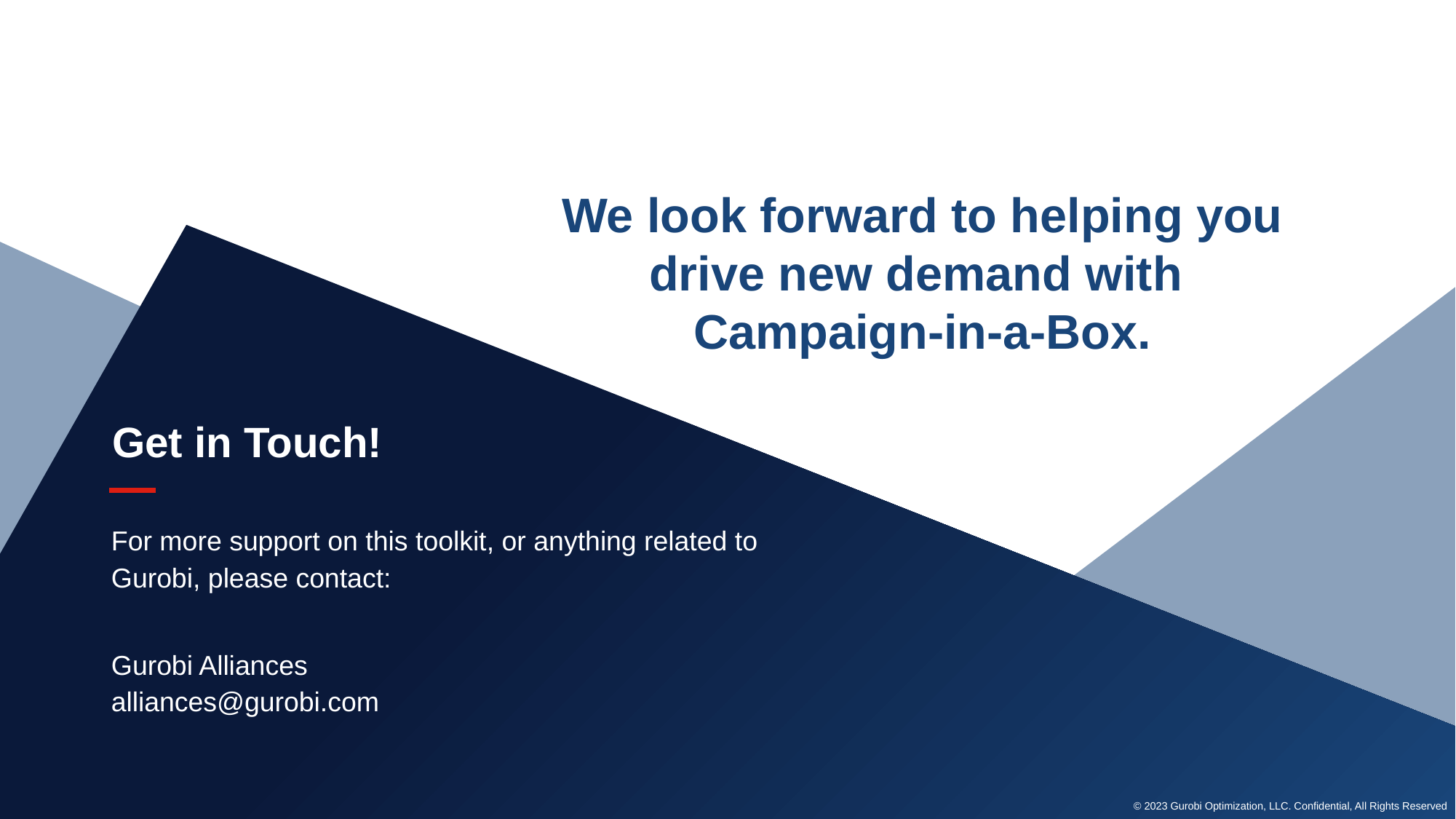

We look forward to helping you drive new demand with
Campaign-in-a-Box.

Get in Touch!
For more support on this toolkit, or anything related to Gurobi, please contact:

Gurobi Alliances
alliances@gurobi.com